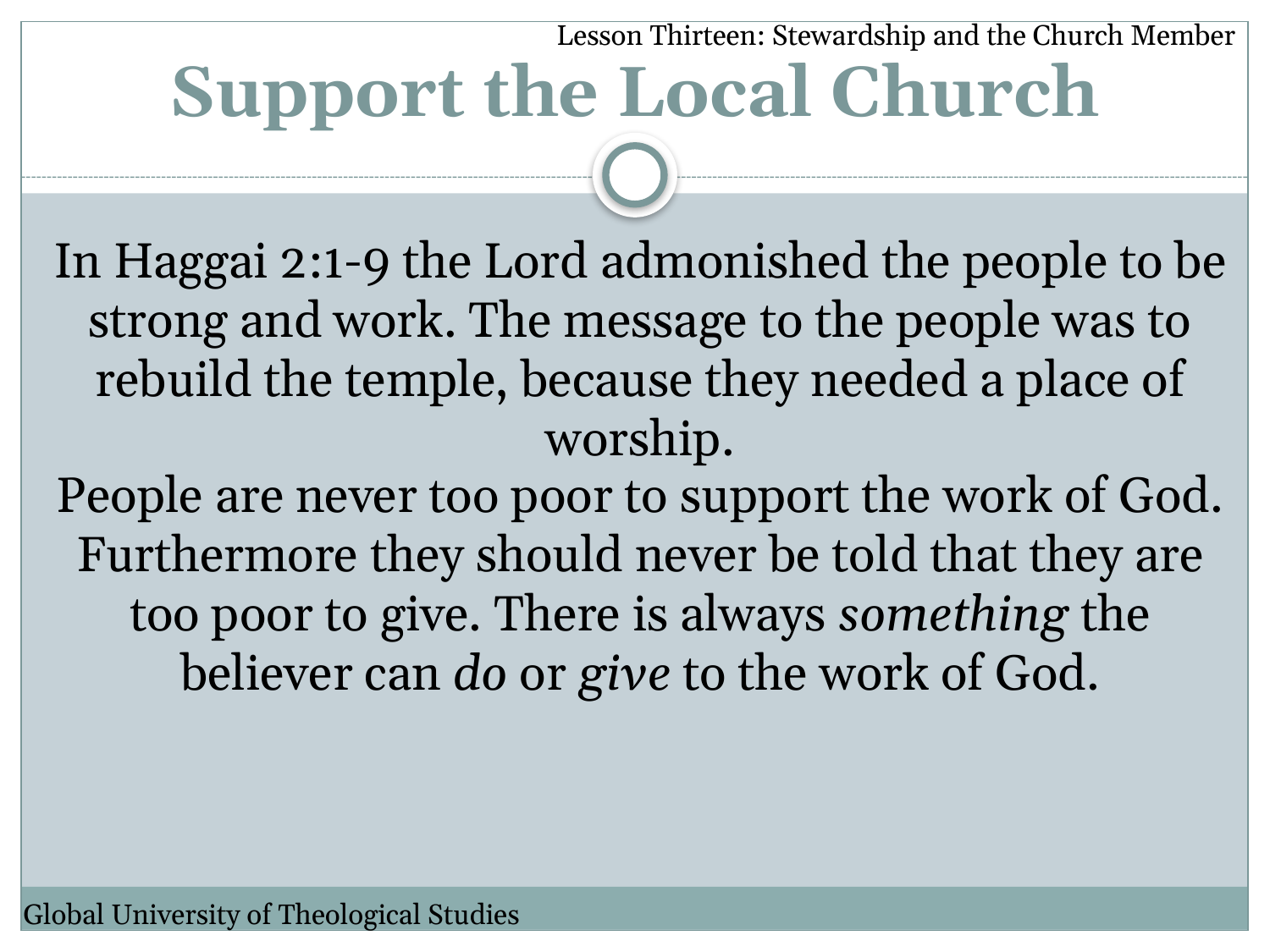

Lesson Thirteen: Stewardship and the Church Member
# Support the Local Church
In Haggai 2:1-9 the Lord admonished the people to be strong and work. The message to the people was to rebuild the temple, because they needed a place of worship.
People are never too poor to support the work of God. Furthermore they should never be told that they are too poor to give. There is always something the believer can do or give to the work of God.
Global University of Theological Studies